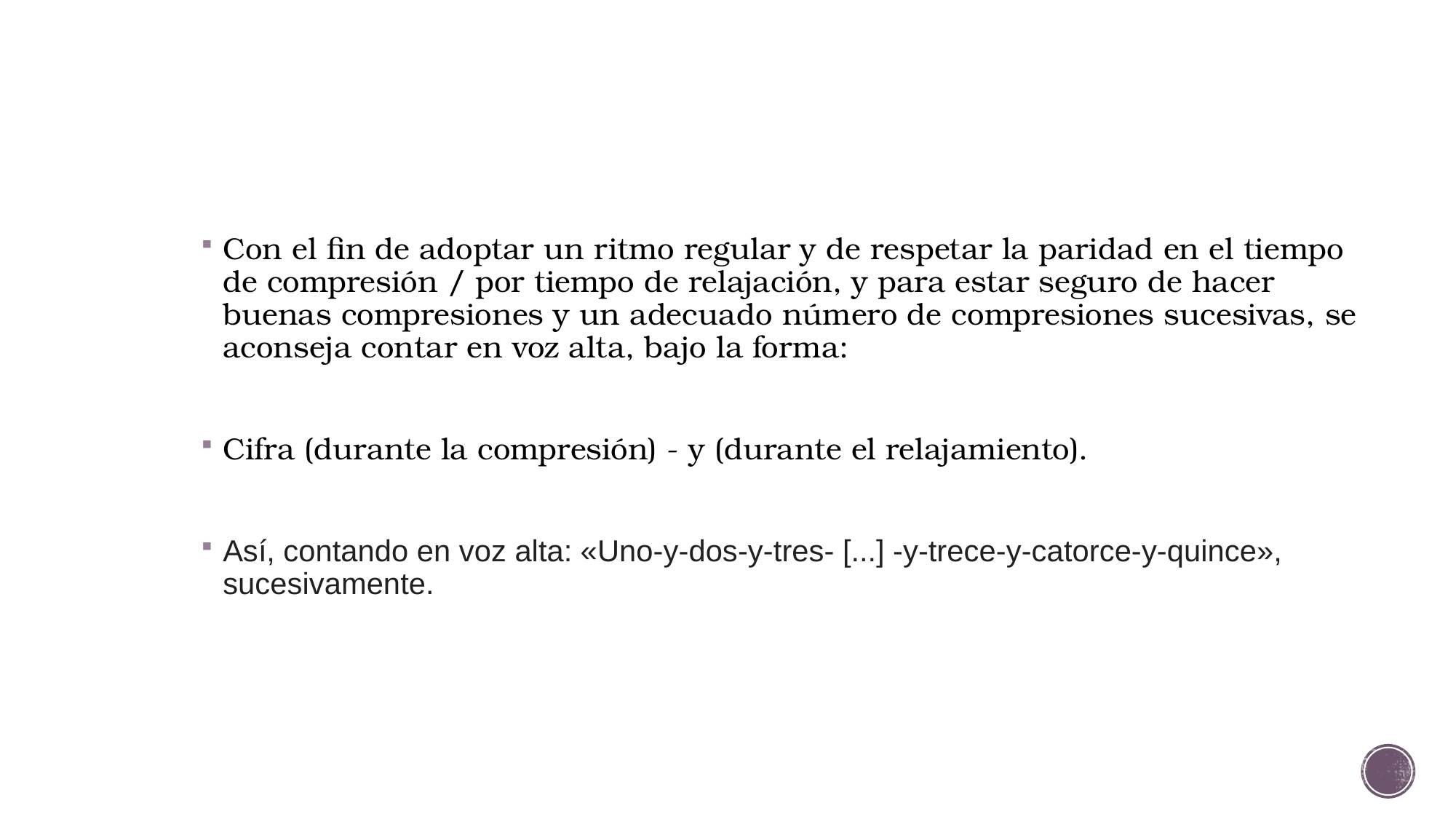

Con el fin de adoptar un ritmo regular y de respetar la paridad en el tiempo de compresión / por tiempo de relajación, y para estar seguro de hacer buenas compresiones y un adecuado número de compresiones sucesivas, se aconseja contar en voz alta, bajo la forma:

Cifra (durante la compresión) - y (durante el relajamiento).

Así, contando en voz alta: «Uno-y-dos-y-tres- [...] -y-trece-y-catorce-y-quince», sucesivamente.